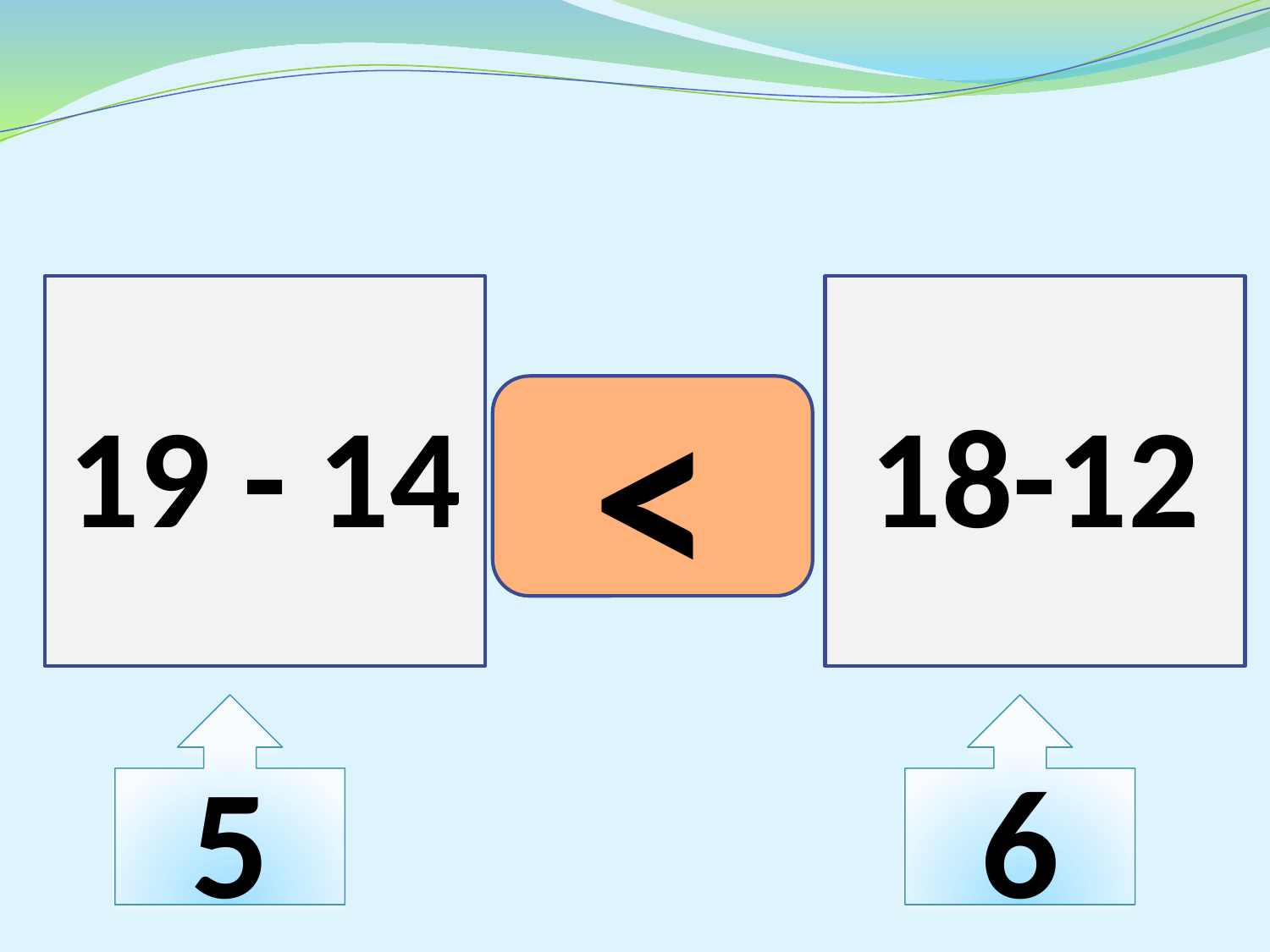

19 - 14
18-12
<
5
6